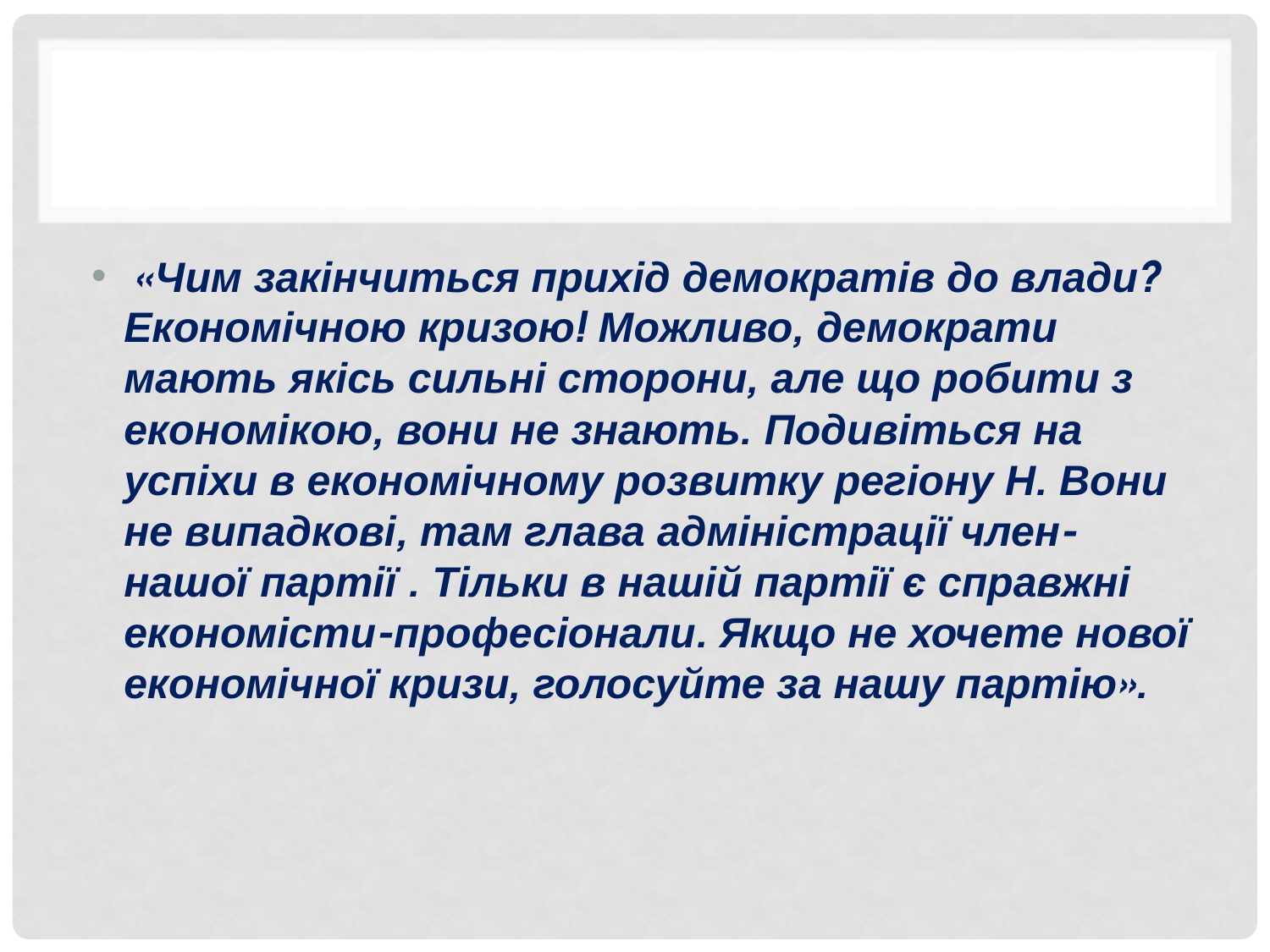

#
 «Чим закінчиться прихід демократів до влади? Економічною кризою! Можливо, демократи мають якісь сильні сторони, але що робити з економікою, вони не знають. Подивіться на успіхи в економічному розвитку регіону Н. Вони не випадкові, там глава адміністрації член-нашої партії . Тільки в нашій партії є справжні економісти-професіонали. Якщо не хочете нової економічної кризи, голосуйте за нашу партію».